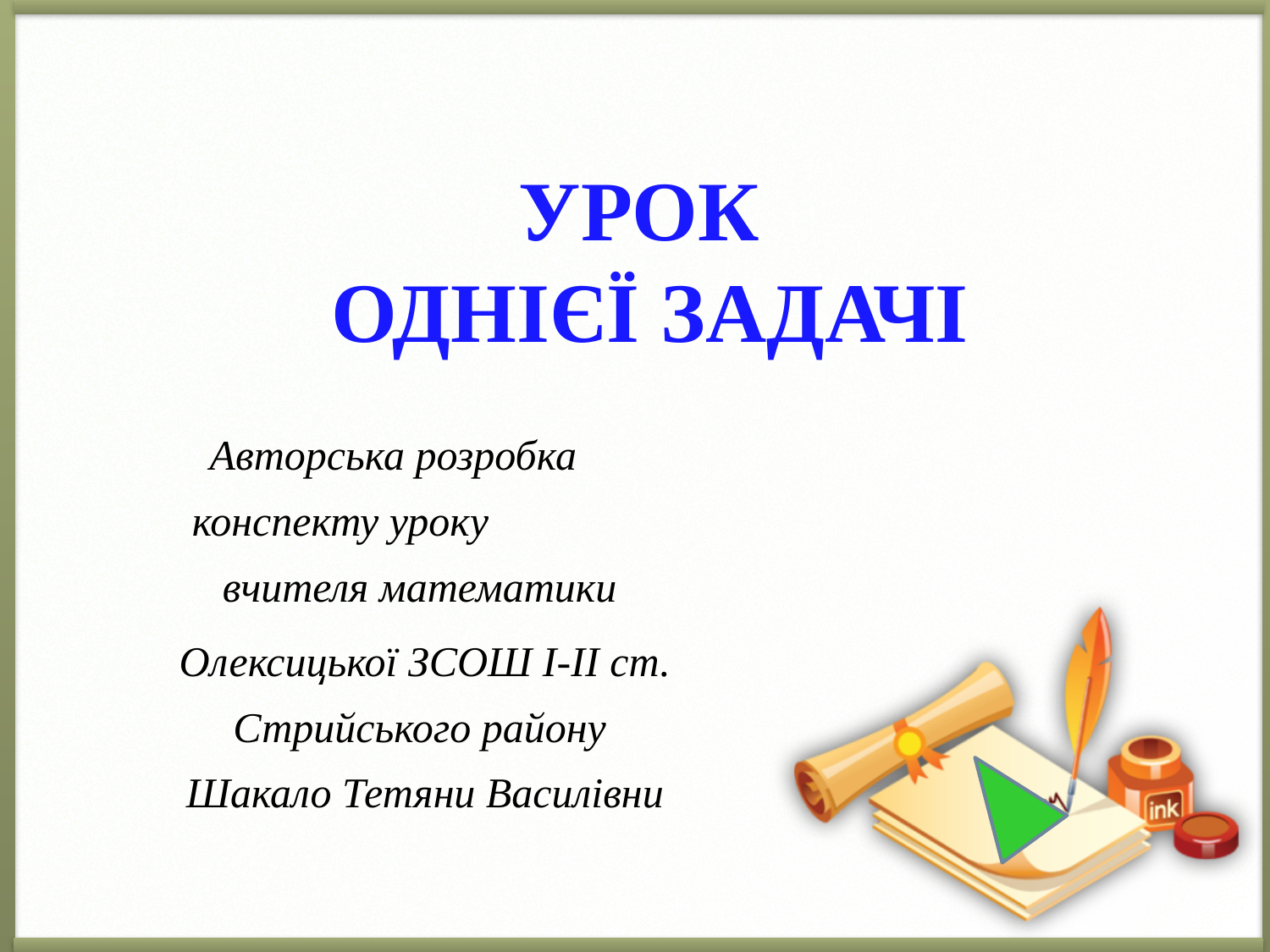

# УРОК ОДНІЄЇ ЗАДАЧІ
Авторська розробка       конспекту уроку                 вчителя математики
Олексицької ЗСОШ І-ІІ ст.
Стрийського району
Шакало Тетяни Василівни